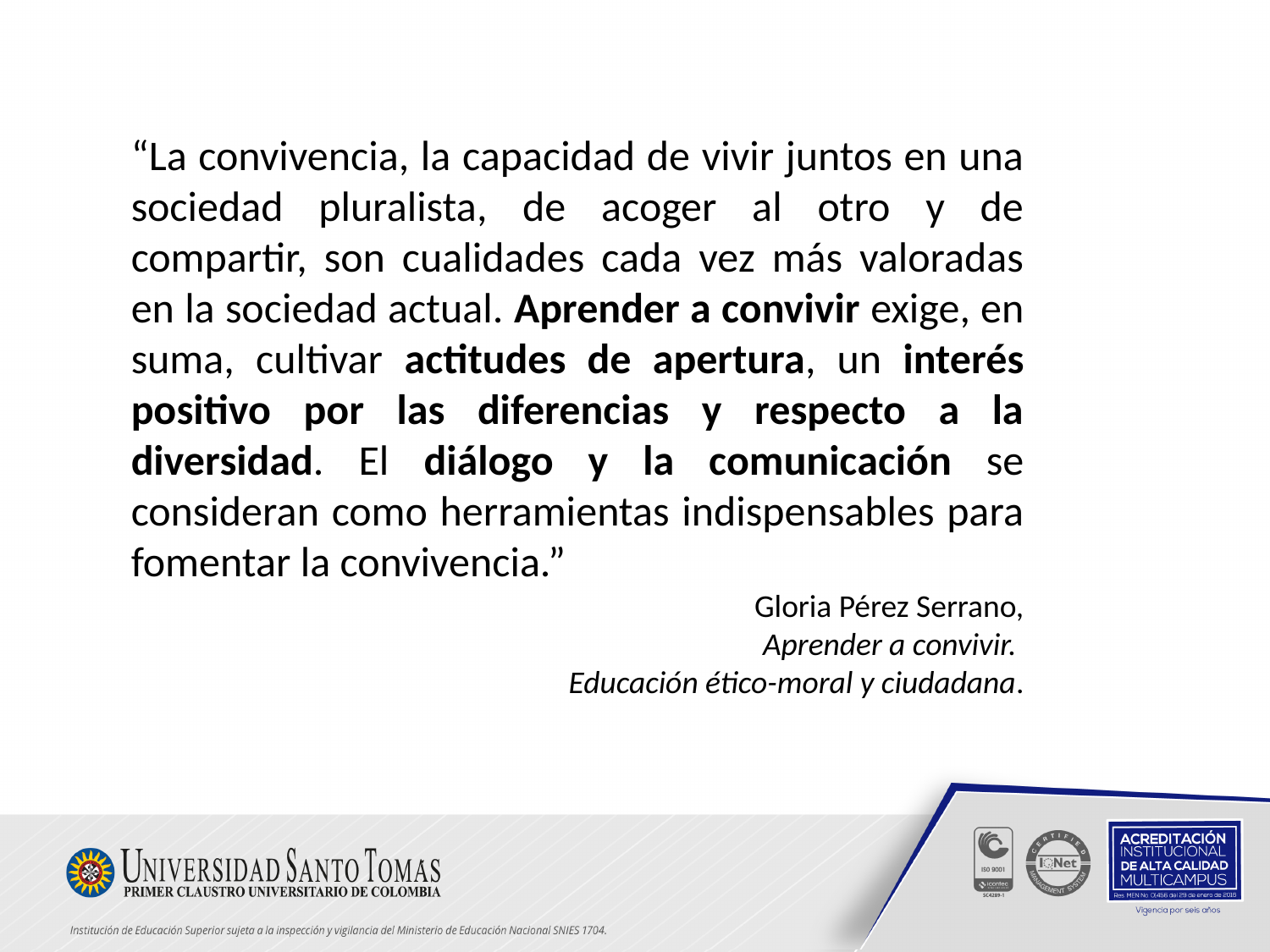

“La convivencia, la capacidad de vivir juntos en una sociedad pluralista, de acoger al otro y de compartir, son cualidades cada vez más valoradas en la sociedad actual. Aprender a convivir exige, en suma, cultivar actitudes de apertura, un interés positivo por las diferencias y respecto a la diversidad. El diálogo y la comunicación se consideran como herramientas indispensables para fomentar la convivencia.”
Gloria Pérez Serrano,
Aprender a convivir.
Educación ético-moral y ciudadana.